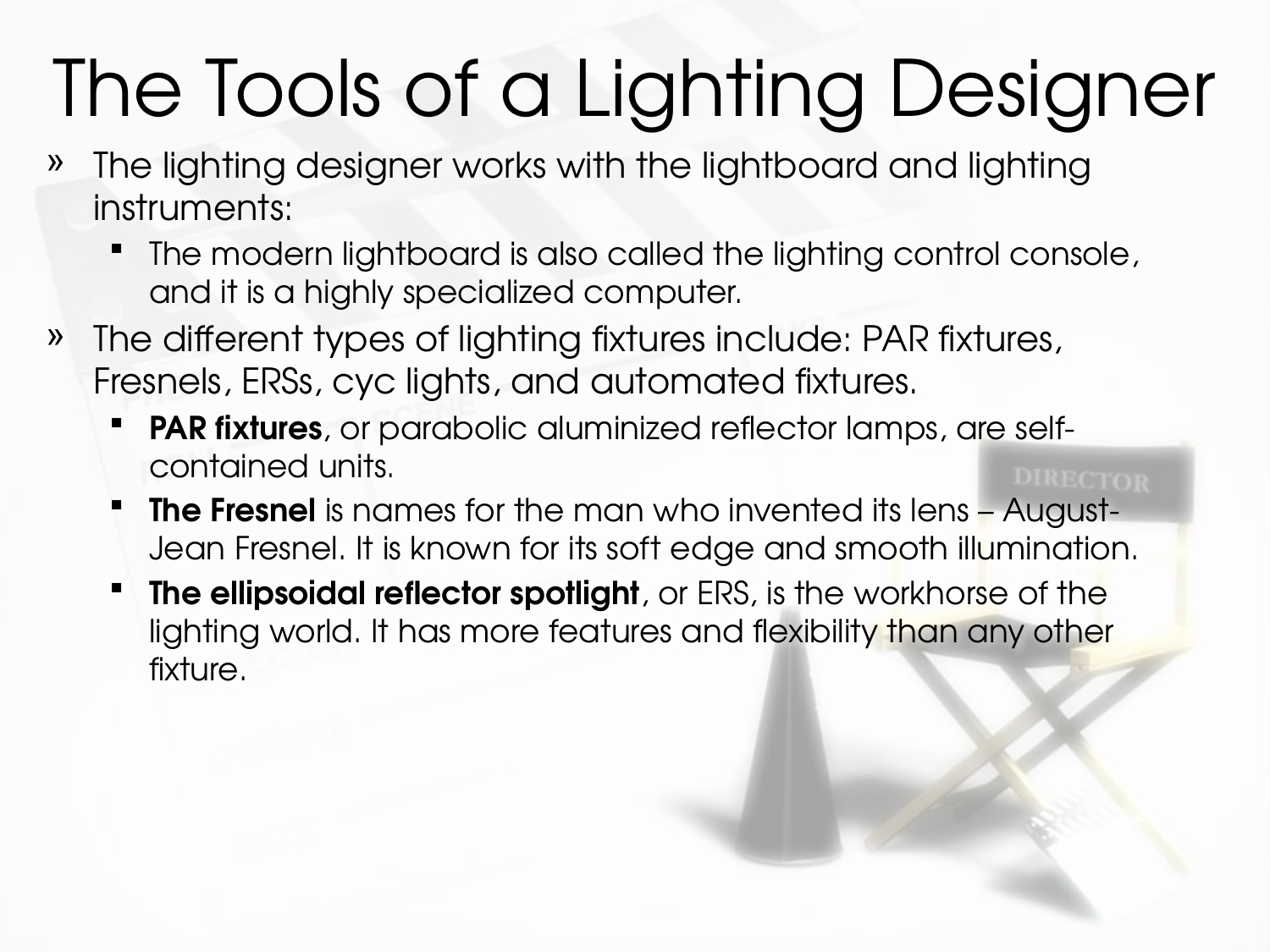

# The Tools of a Lighting Designer
The lighting designer works with the lightboard and lighting instruments:
The modern lightboard is also called the lighting control console, and it is a highly specialized computer.
The different types of lighting fixtures include: PAR fixtures, Fresnels, ERSs, cyc lights, and automated fixtures.
PAR fixtures, or parabolic aluminized reflector lamps, are self-contained units.
The Fresnel is names for the man who invented its lens – August-Jean Fresnel. It is known for its soft edge and smooth illumination.
The ellipsoidal reflector spotlight, or ERS, is the workhorse of the lighting world. It has more features and flexibility than any other fixture.